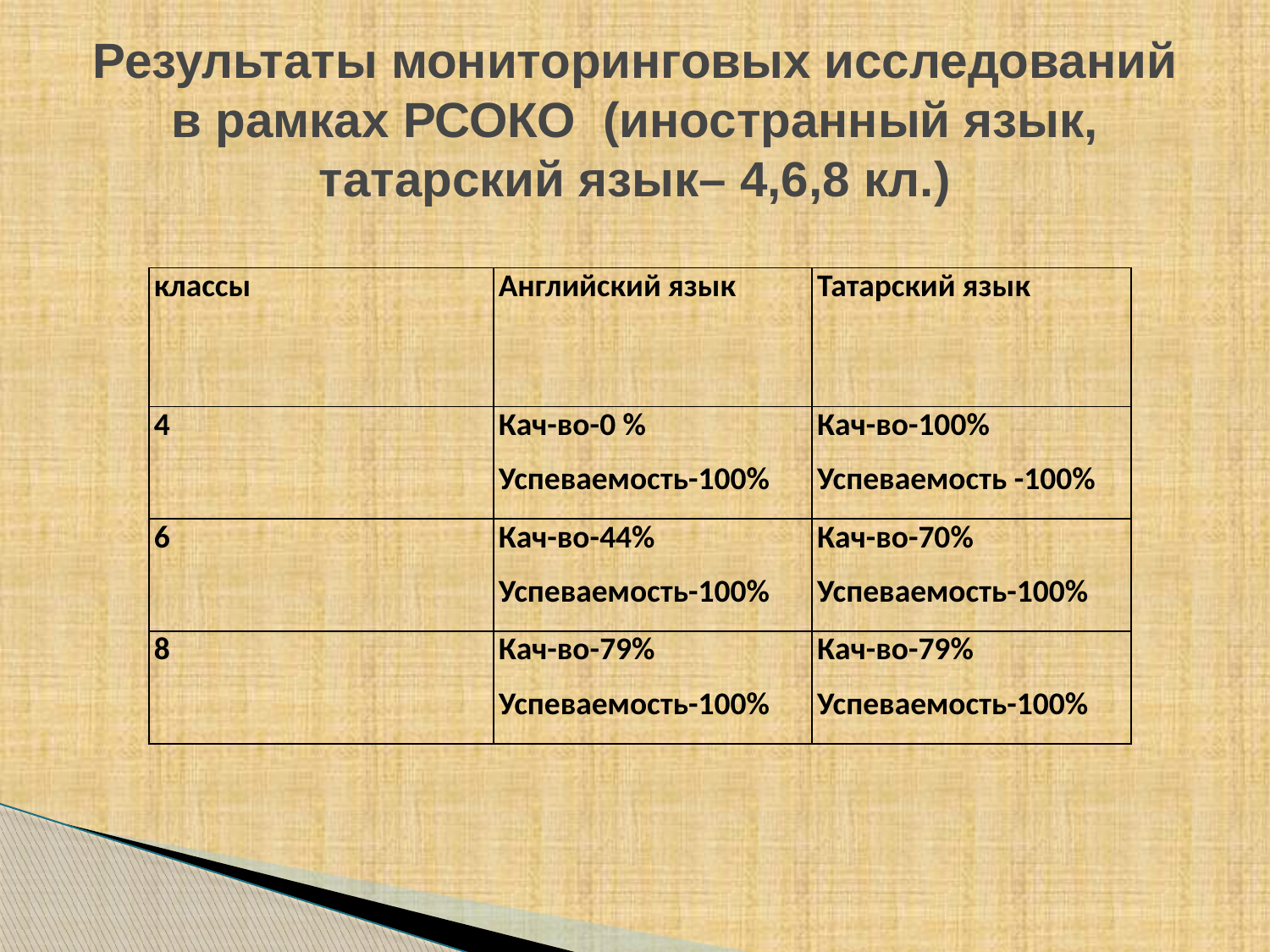

# Результаты мониторинговых исследований в рамках РСОКО  (иностранный язык, татарский язык– 4,6,8 кл.)

| классы | Английский язык | Татарский язык |
| --- | --- | --- |
| 4 | Кач-во-0 % Успеваемость-100% | Кач-во-100% Успеваемость -100% |
| 6 | Кач-во-44% Успеваемость-100% | Кач-во-70% Успеваемость-100% |
| 8 | Кач-во-79% Успеваемость-100% | Кач-во-79% Успеваемость-100% |